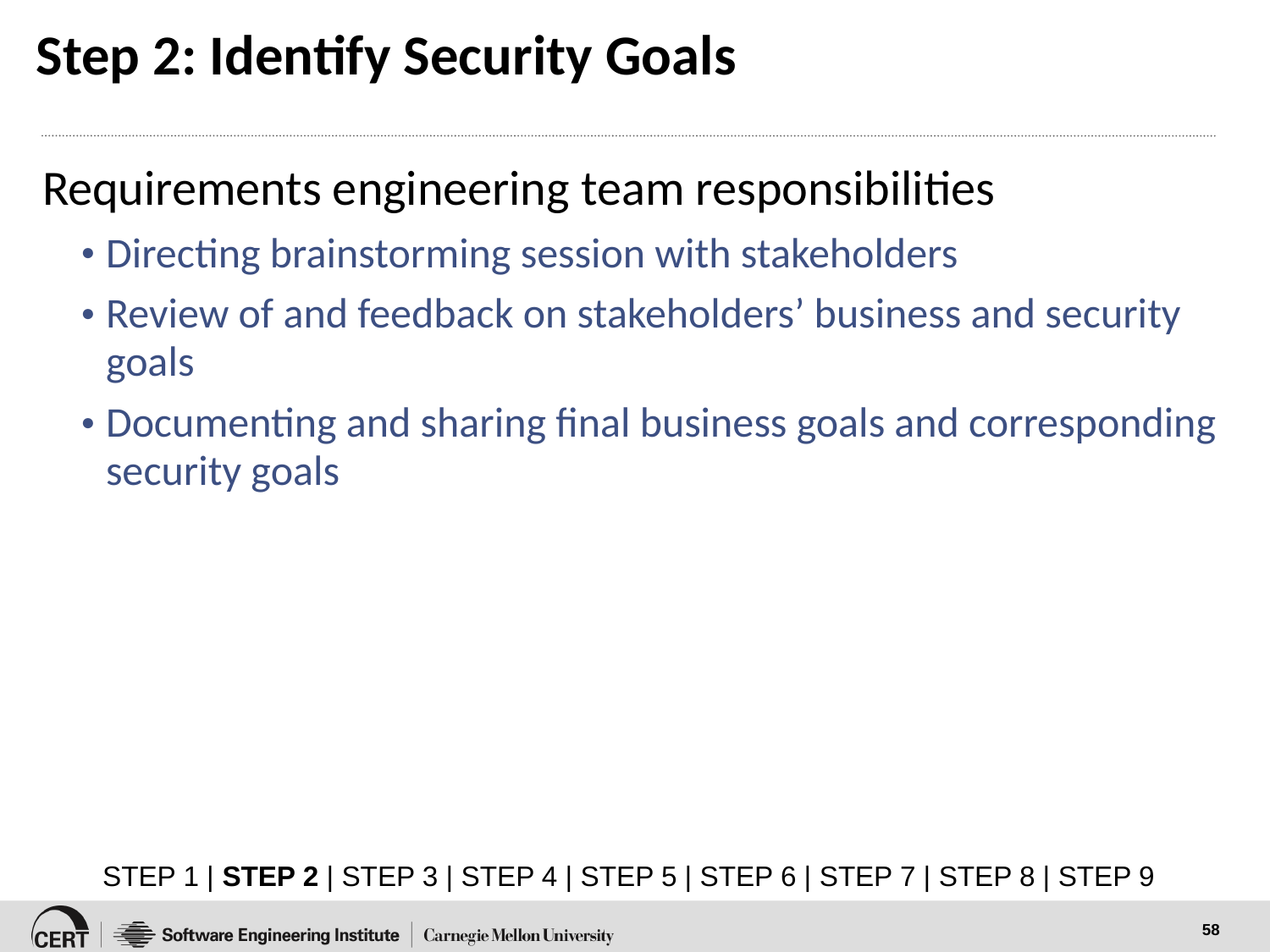

# Step 2: Identify Security Goals
Requirements engineering team responsibilities
Directing brainstorming session with stakeholders
Review of and feedback on stakeholders’ business and security goals
Documenting and sharing final business goals and corresponding security goals
STEP 1 | STEP 2 | STEP 3 | STEP 4 | STEP 5 | STEP 6 | STEP 7 | STEP 8 | STEP 9